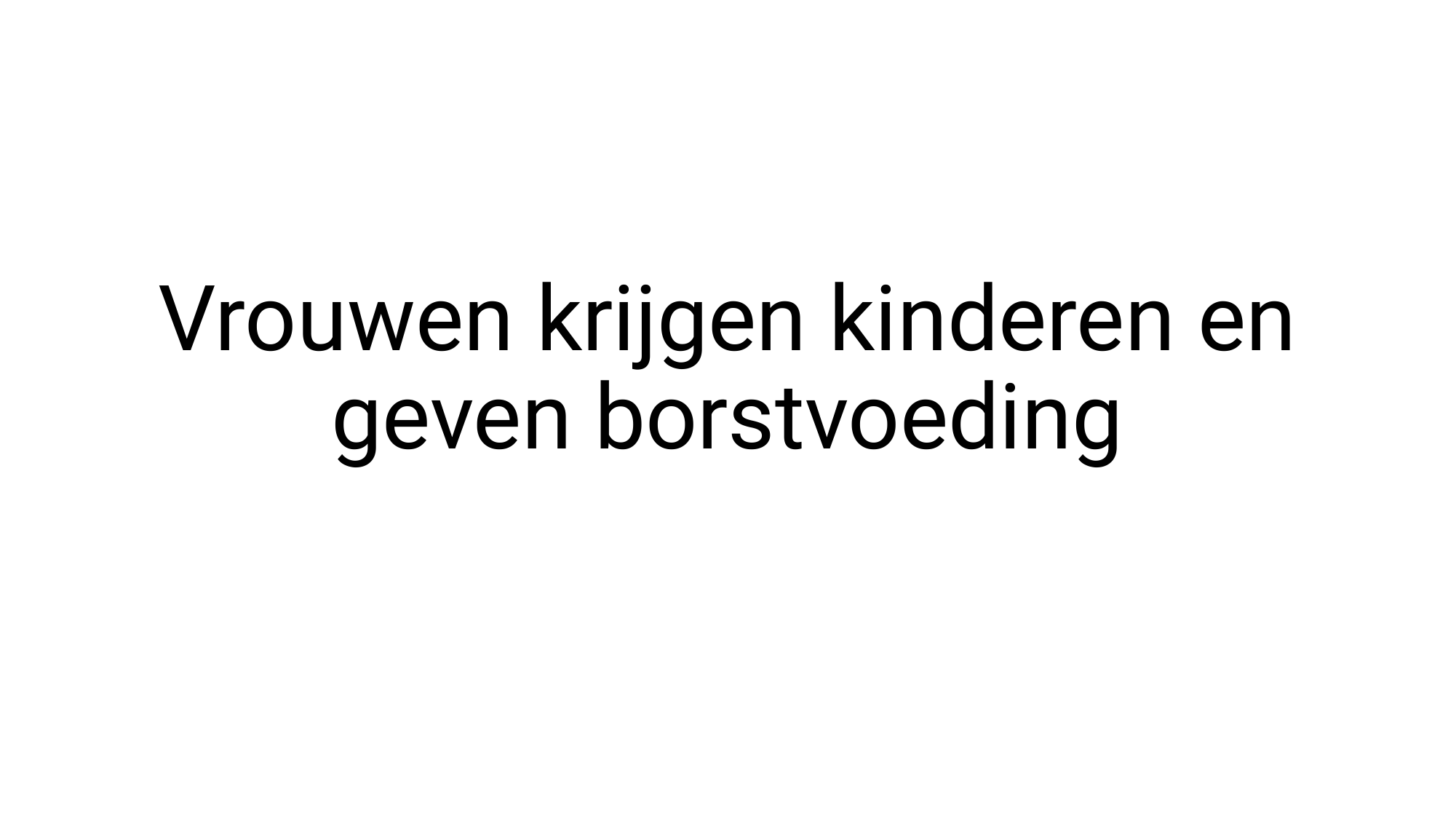

# Vrouwen krijgen kinderen en geven borstvoeding